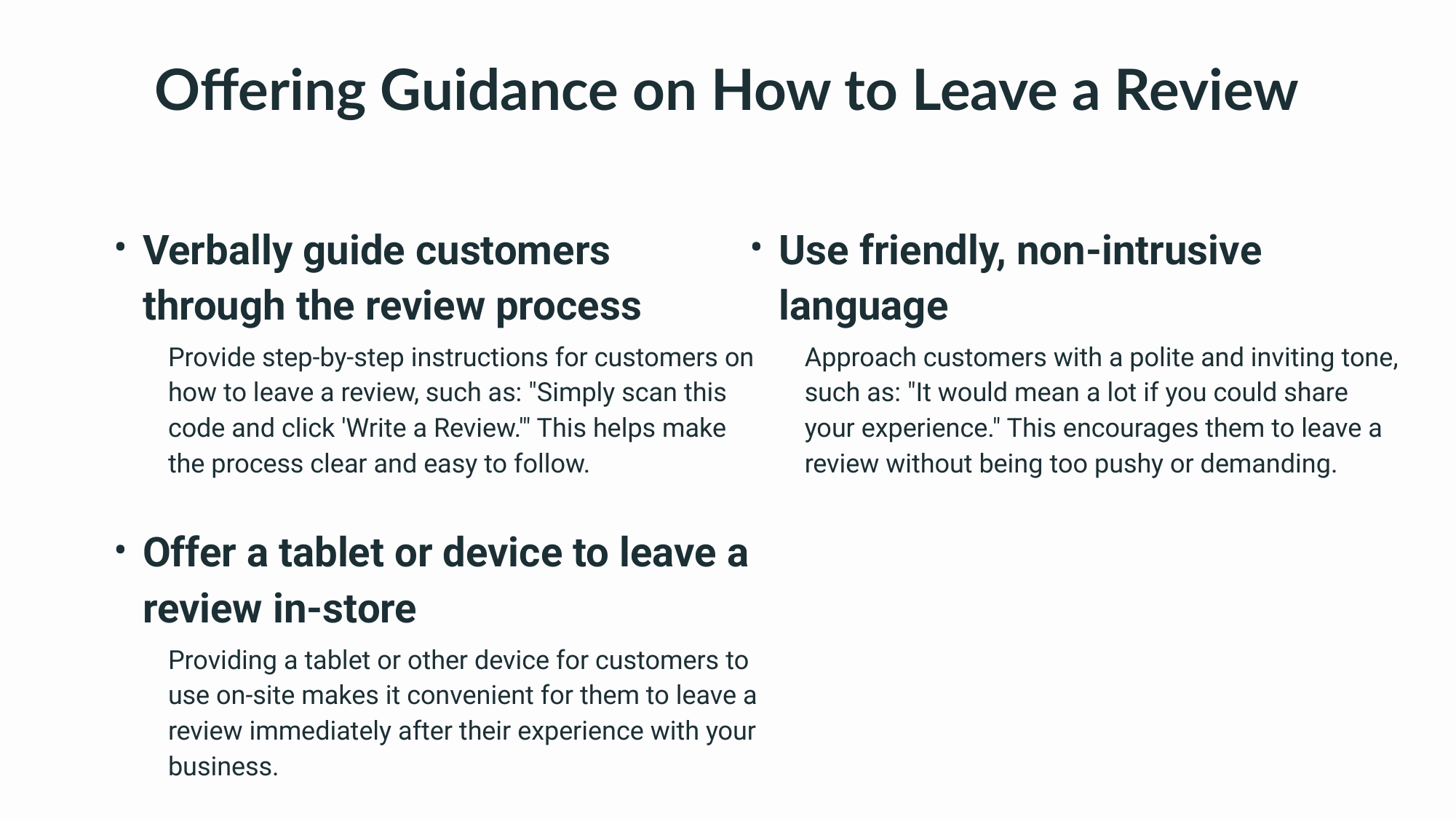

Offering Guidance on How to Leave a Review
Verbally guide customers through the review process
Provide step-by-step instructions for customers on how to leave a review, such as: "Simply scan this code and click 'Write a Review.'" This helps make the process clear and easy to follow.
Offer a tablet or device to leave a review in-store
Providing a tablet or other device for customers to use on-site makes it convenient for them to leave a review immediately after their experience with your business.
Use friendly, non-intrusive language
Approach customers with a polite and inviting tone, such as: "It would mean a lot if you could share your experience." This encourages them to leave a review without being too pushy or demanding.